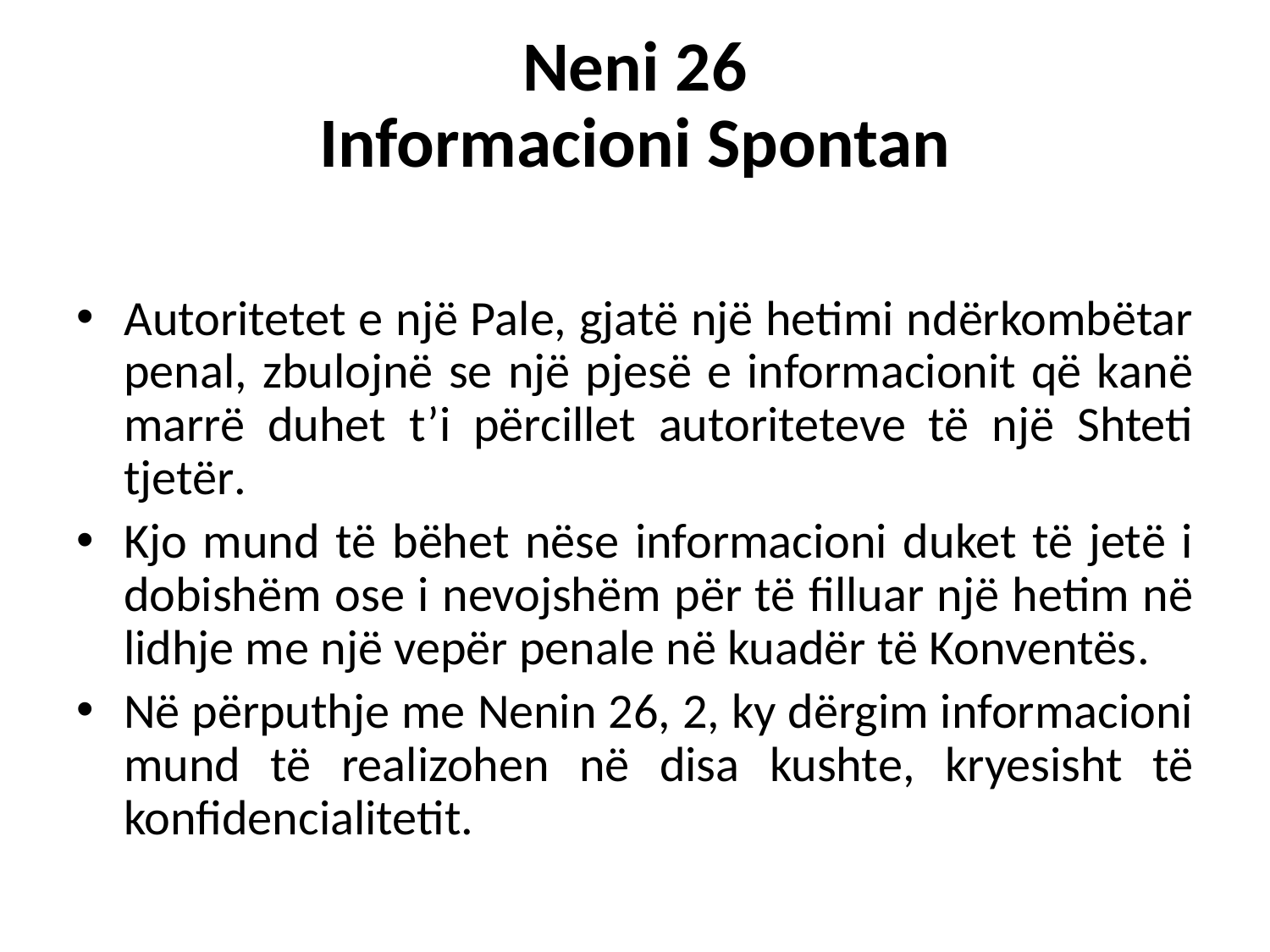

Neni 26
Informacioni Spontan
Autoritetet e një Pale, gjatë një hetimi ndërkombëtar penal, zbulojnë se një pjesë e informacionit që kanë marrë duhet t’i përcillet autoriteteve të një Shteti tjetër.
Kjo mund të bëhet nëse informacioni duket të jetë i dobishëm ose i nevojshëm për të filluar një hetim në lidhje me një vepër penale në kuadër të Konventës.
Në përputhje me Nenin 26, 2, ky dërgim informacioni mund të realizohen në disa kushte, kryesisht të konfidencialitetit.